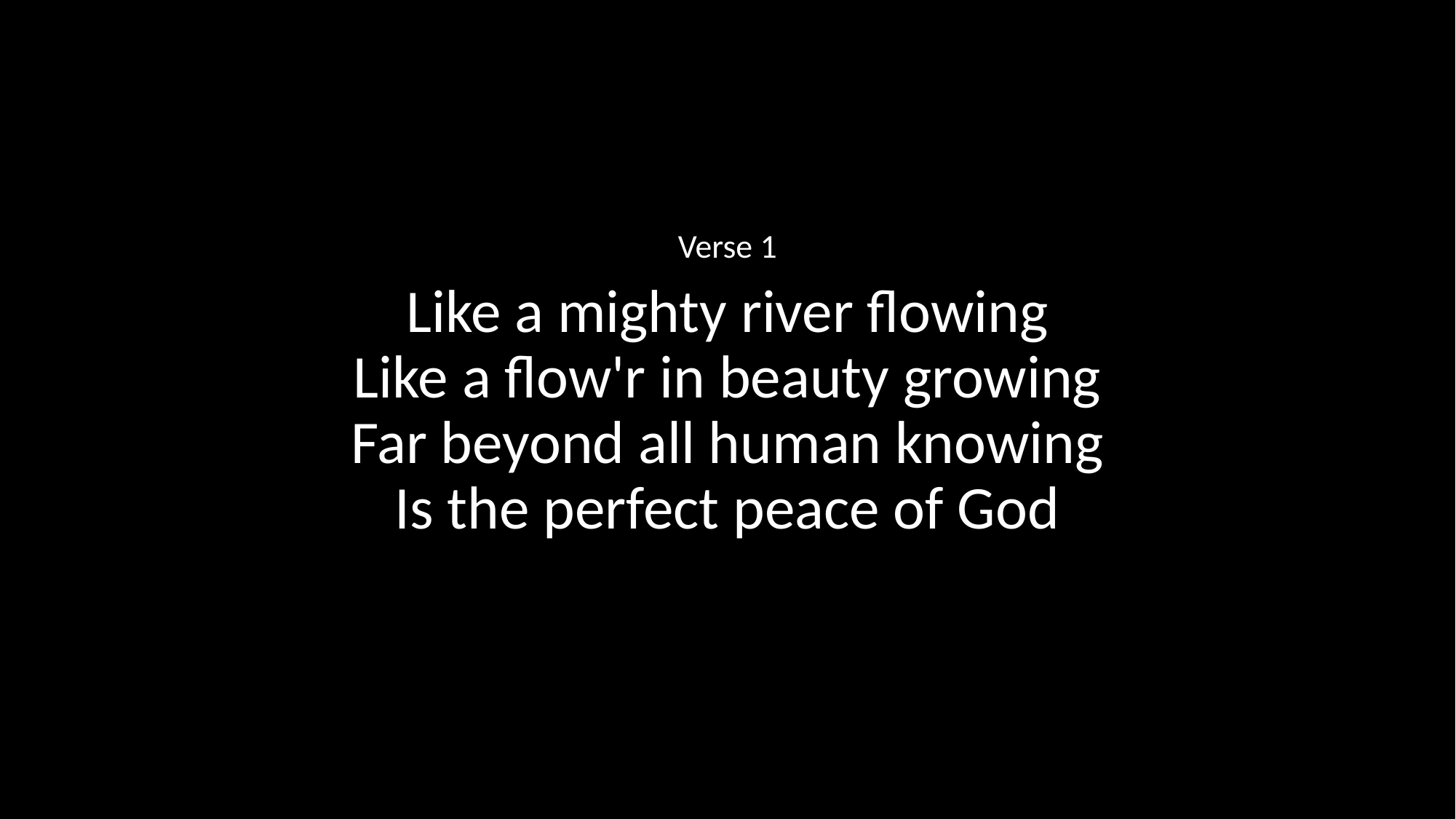

Verse 1
Like a mighty river flowing
Like a flow'r in beauty growing
Far beyond all human knowing
Is the perfect peace of God